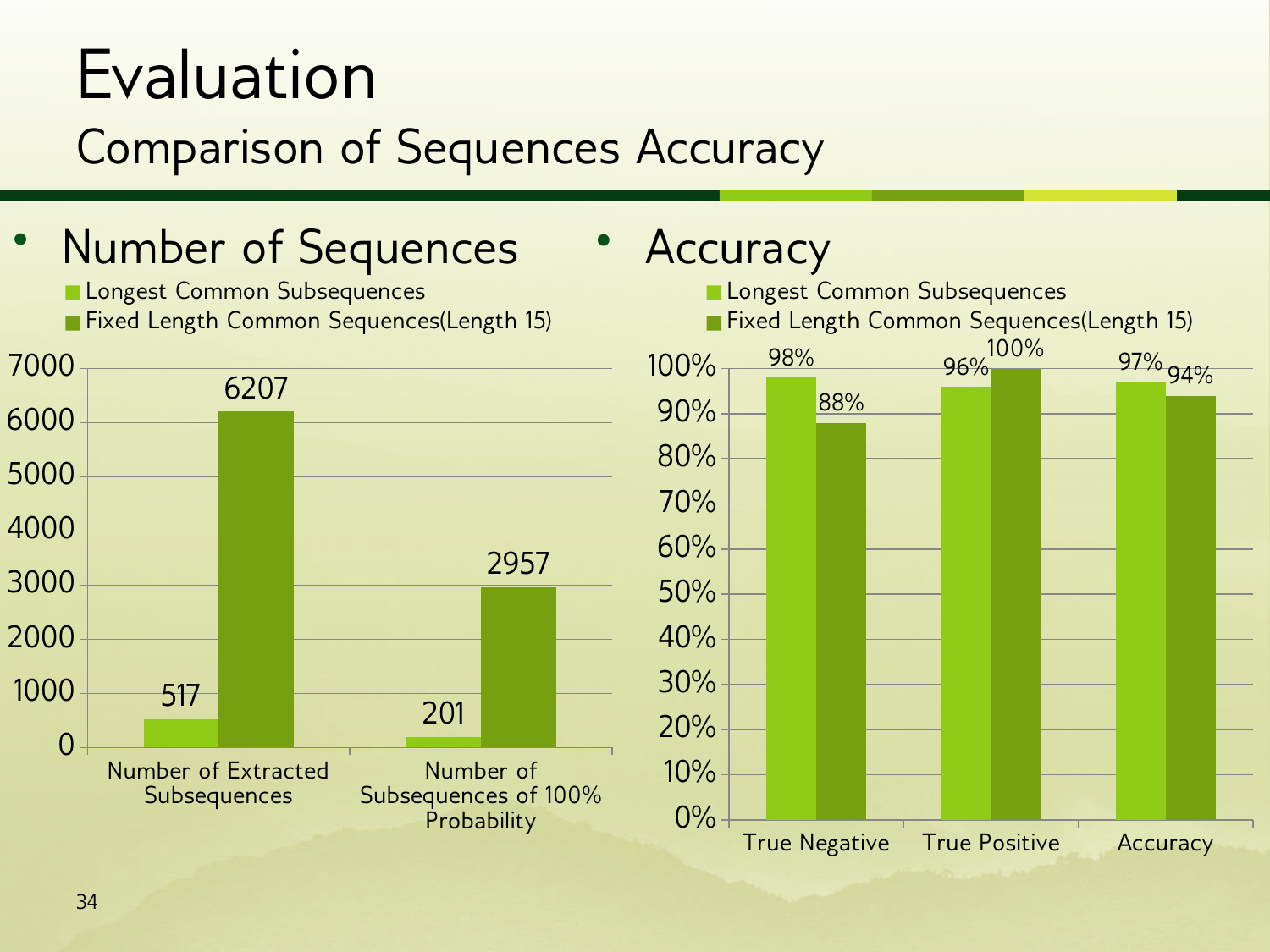

# Evaluation Comparison of Sequences Accuracy

Number of Sequences

Accuracy

### Chart

| Category | Longest Common Subsequences | Fixed Length Common Sequences(Length 15) |
|---|---|---|
| Number of Extracted Subsequences | 517.0 | 6207.0 |
| Number of Subsequences of 100% Probability
 | 201.0 | 2957.0 |

### Chart

| Category | Longest Common Subsequences | Fixed Length Common Sequences(Length 15) |
|---|---|---|
| True Negative | 0.98 | 0.88 |
| True Positive | 0.96 | 1.0 |
| Accuracy | 0.97 | 0.94 |
34